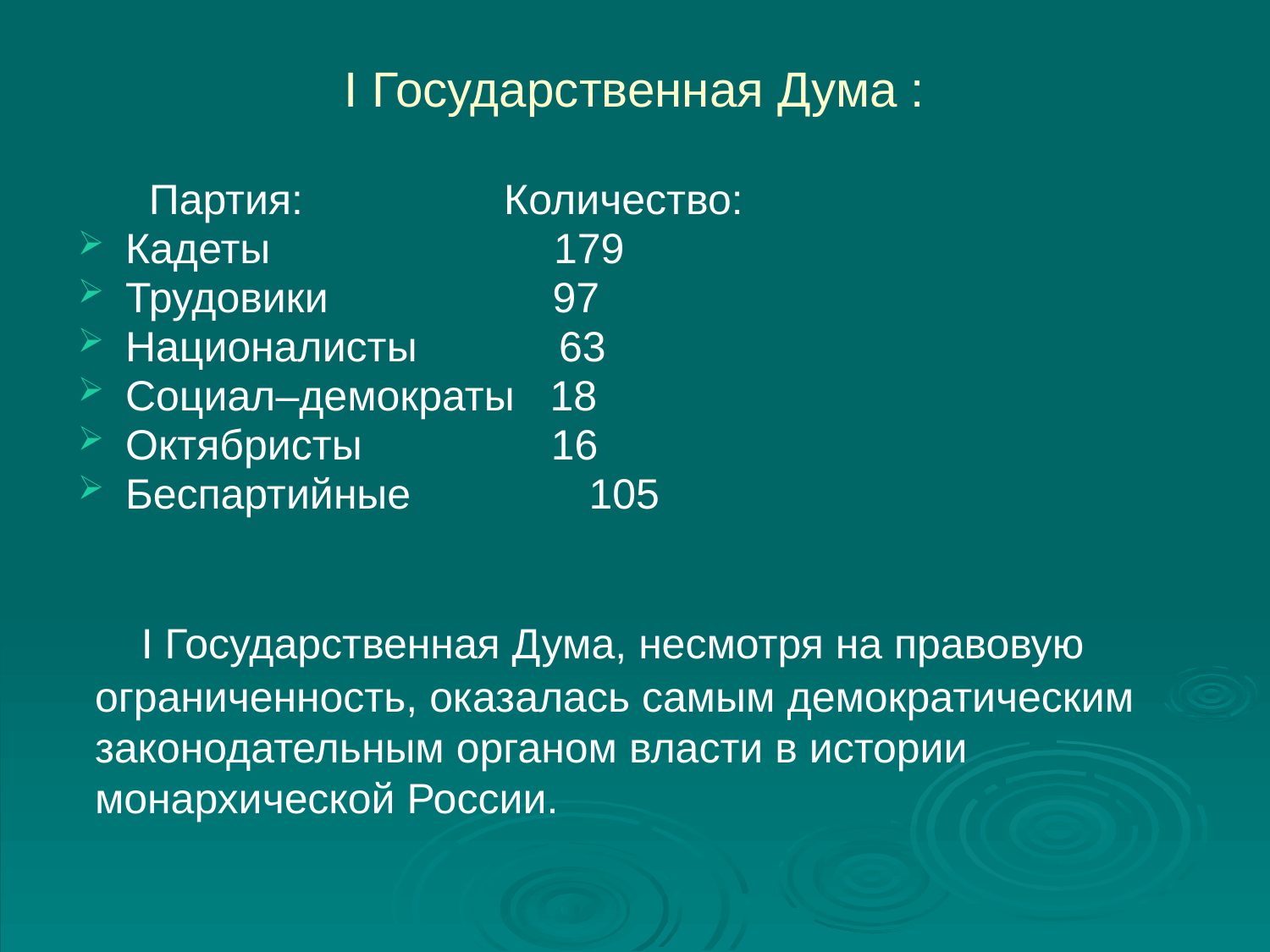

# I Государственная Дума :
      Партия:                 Количество:
Кадеты                        179
Трудовики                   97
Националисты            63
Социал–демократы   18
Октябристы                16
Беспартийные	       105
      I Государственная Дума, несмотря на правовую ограниченность, оказалась самым демократическим законодательным органом власти в истории монархической России.